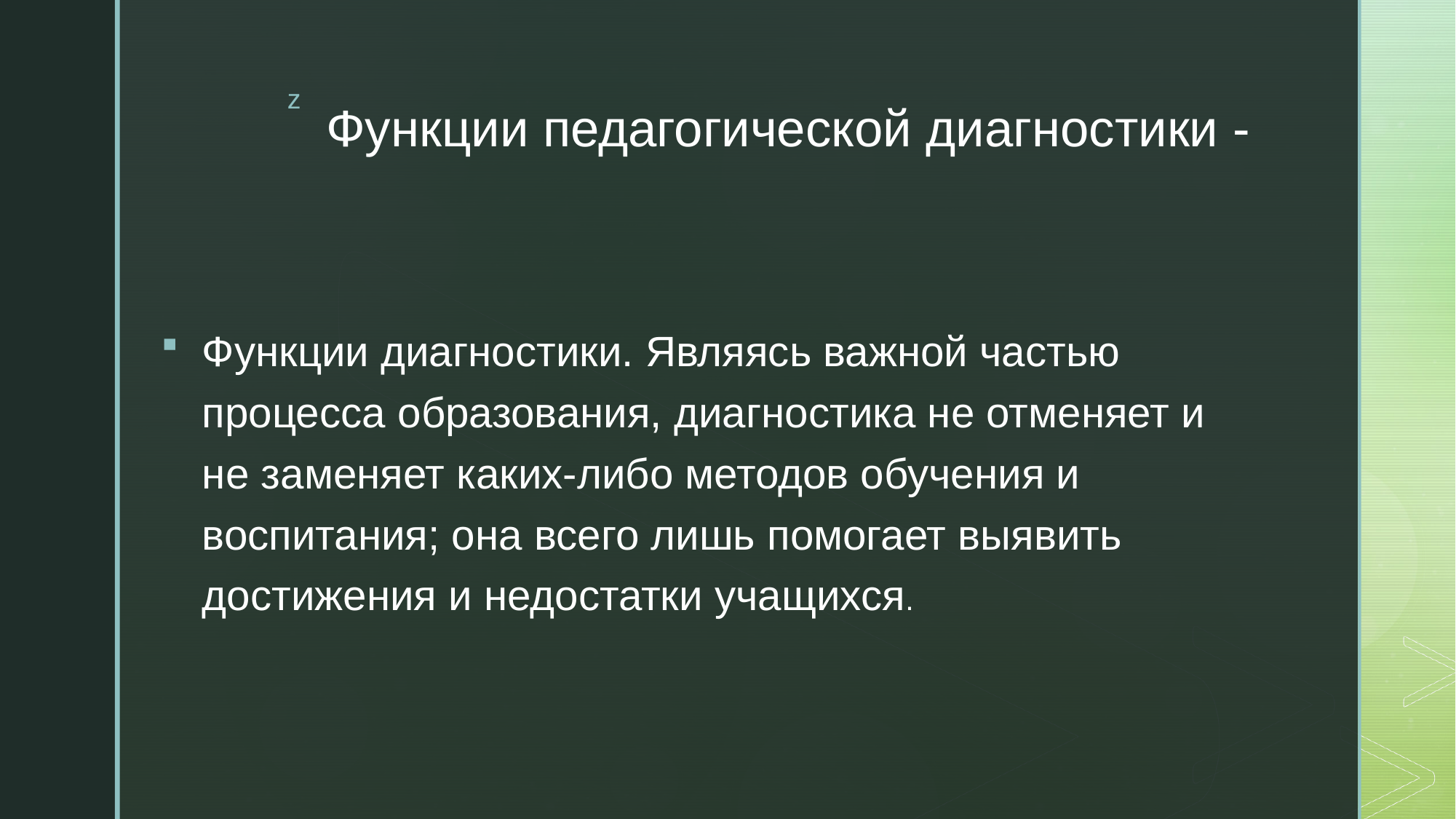

# Функции педагогической диагностики -
Функции диагностики. Являясь важной частью процесса образования, диагностика не отменяет и не заменяет каких-либо методов обучения и воспитания; она всего лишь помогает выявить достижения и недостатки учащихся.